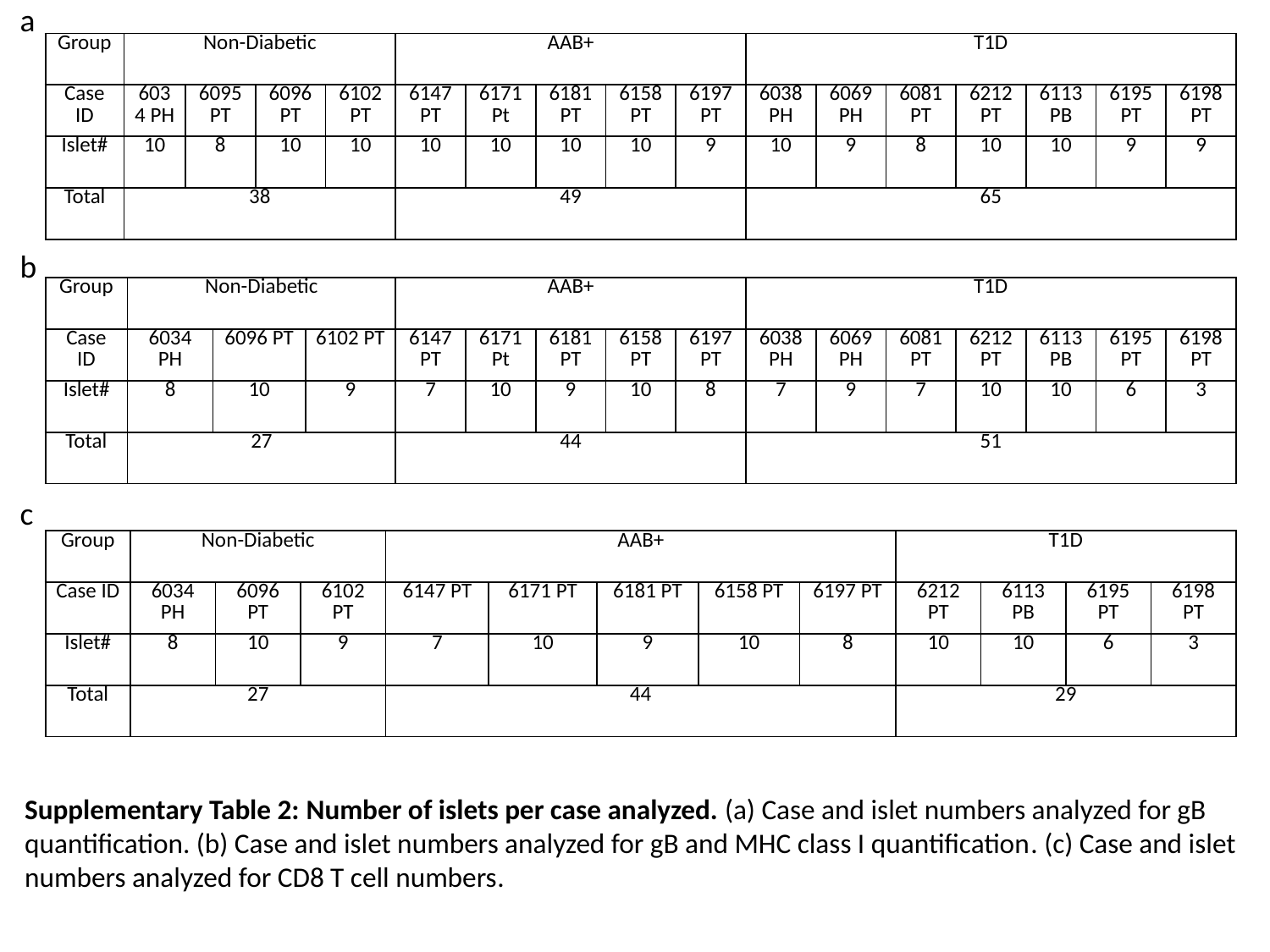

a
| Group | Non-Diabetic |  |  |  | AAB+ |  |  |  |  | T1D |  |  |  |  |  |  |
| --- | --- | --- | --- | --- | --- | --- | --- | --- | --- | --- | --- | --- | --- | --- | --- | --- |
| Case ID | 6034 PH | 6095 PT | 6096 PT | 6102 PT | 6147 PT | 6171 Pt | 6181 PT | 6158 PT | 6197 PT | 6038 PH | 6069 PH | 6081 PT | 6212 PT | 6113 PB | 6195 PT | 6198 PT |
| Islet# | 10 | 8 | 10 | 10 | 10 | 10 | 10 | 10 | 9 | 10 | 9 | 8 | 10 | 10 | 9 | 9 |
| Total | 38 |  |  |  | 49 |  |  |  |  | 65 |  |  |  |  |  |  |
b
| Group | Non-Diabetic |  |  | AAB+ |  |  |  |  | T1D |  |  |  |  |  |  |
| --- | --- | --- | --- | --- | --- | --- | --- | --- | --- | --- | --- | --- | --- | --- | --- |
| Case ID | 6034 PH | 6096 PT | 6102 PT | 6147 PT | 6171 Pt | 6181 PT | 6158 PT | 6197 PT | 6038 PH | 6069 PH | 6081 PT | 6212 PT | 6113 PB | 6195 PT | 6198 PT |
| Islet# | 8 | 10 | 9 | 7 | 10 | 9 | 10 | 8 | 7 | 9 | 7 | 10 | 10 | 6 | 3 |
| Total | 27 |  |  | 44 |  |  |  |  | 51 |  |  |  |  |  |  |
c
| Group | Non-Diabetic |  |  | AAB+ |  |  |  |  | T1D |  |  |  |
| --- | --- | --- | --- | --- | --- | --- | --- | --- | --- | --- | --- | --- |
| Case ID | 6034 PH | 6096 PT | 6102 PT | 6147 PT | 6171 PT | 6181 PT | 6158 PT | 6197 PT | 6212 PT | 6113 PB | 6195 PT | 6198 PT |
| Islet# | 8 | 10 | 9 | 7 | 10 | 9 | 10 | 8 | 10 | 10 | 6 | 3 |
| Total | 27 |  |  | 44 |  |  |  |  | 29 |  |  |  |
Supplementary Table 2: Number of islets per case analyzed. (a) Case and islet numbers analyzed for gB quantification. (b) Case and islet numbers analyzed for gB and MHC class I quantification. (c) Case and islet numbers analyzed for CD8 T cell numbers.